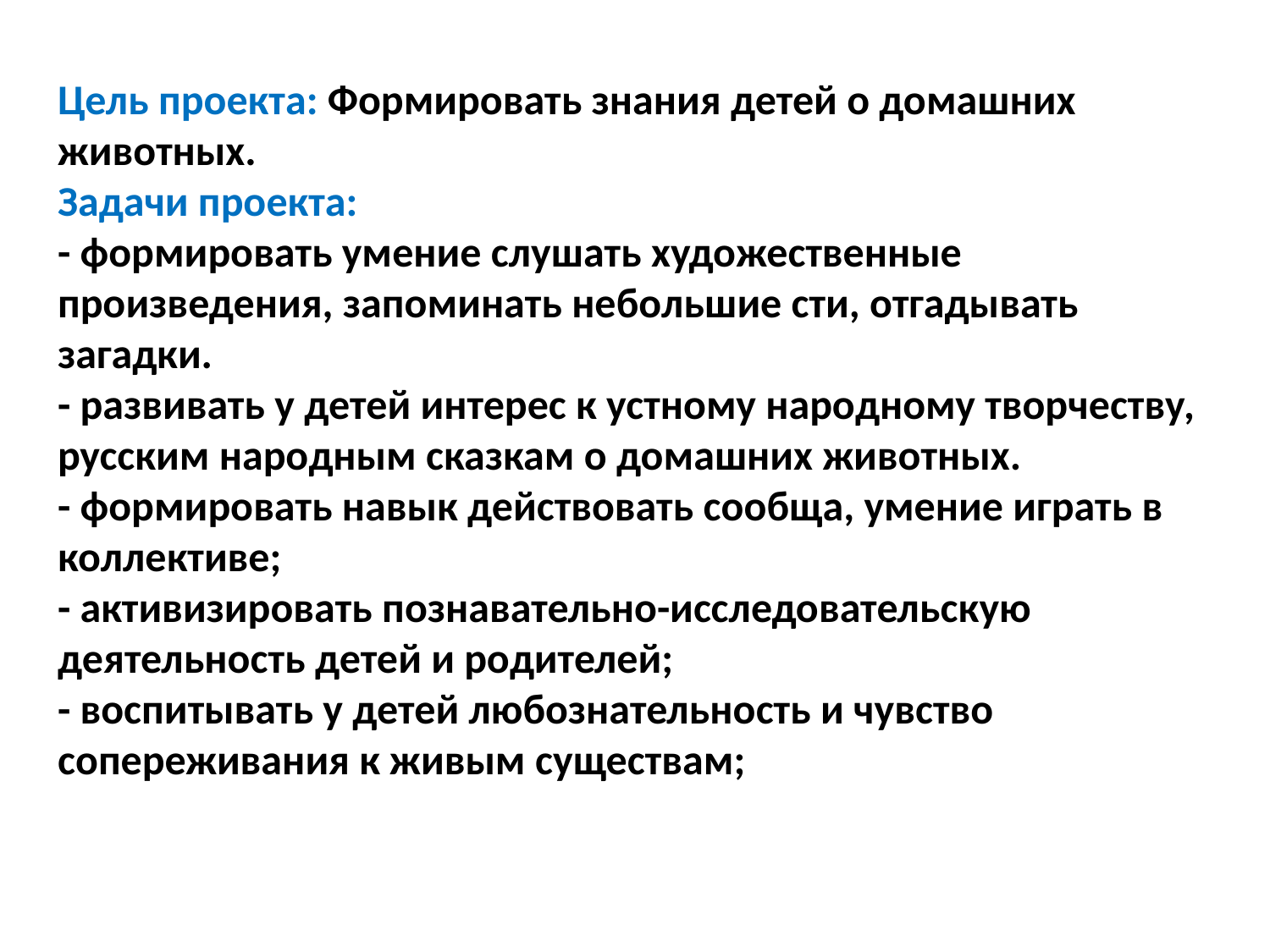

Цель проекта: Формировать знания детей о домашних животных.
Задачи проекта:
- формировать умение слушать художественные произведения, запоминать небольшие сти, отгадывать загадки.
- развивать у детей интерес к устному народному творчеству, русским народным сказкам о домашних животных.
- формировать навык действовать сообща, умение играть в коллективе;
- активизировать познавательно-исследовательскую деятельность детей и родителей;
- воспитывать у детей любознательность и чувство сопереживания к живым существам;